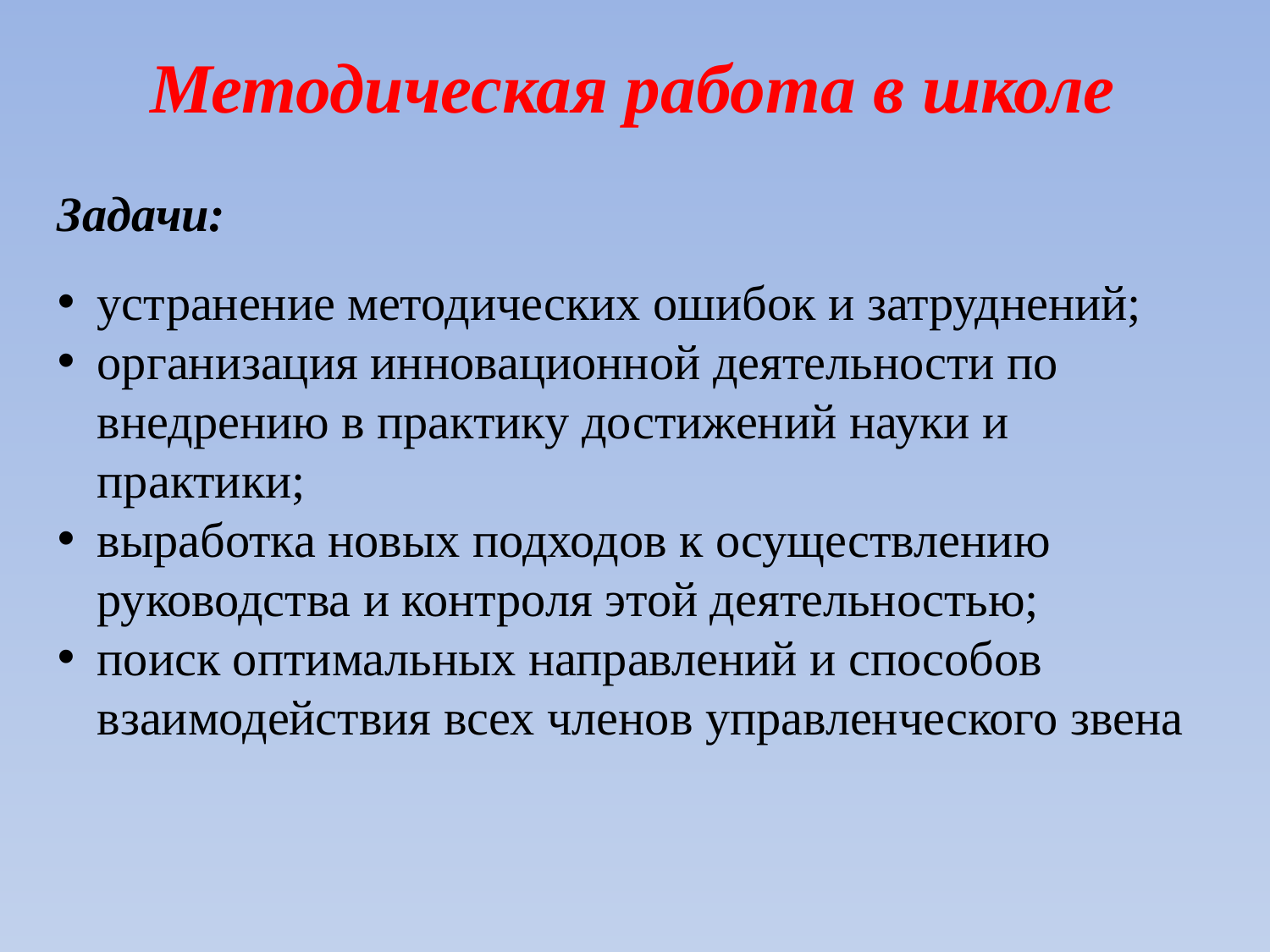

Методическая работа в школе
Задачи:
устранение методических ошибок и затруднений;
организация инновационной деятельности по внедрению в практику достижений науки и практики;
выработка новых подходов к осуществлению руководства и контроля этой деятельностью;
поиск оптимальных направлений и способов взаимодействия всех членов управленческого звена